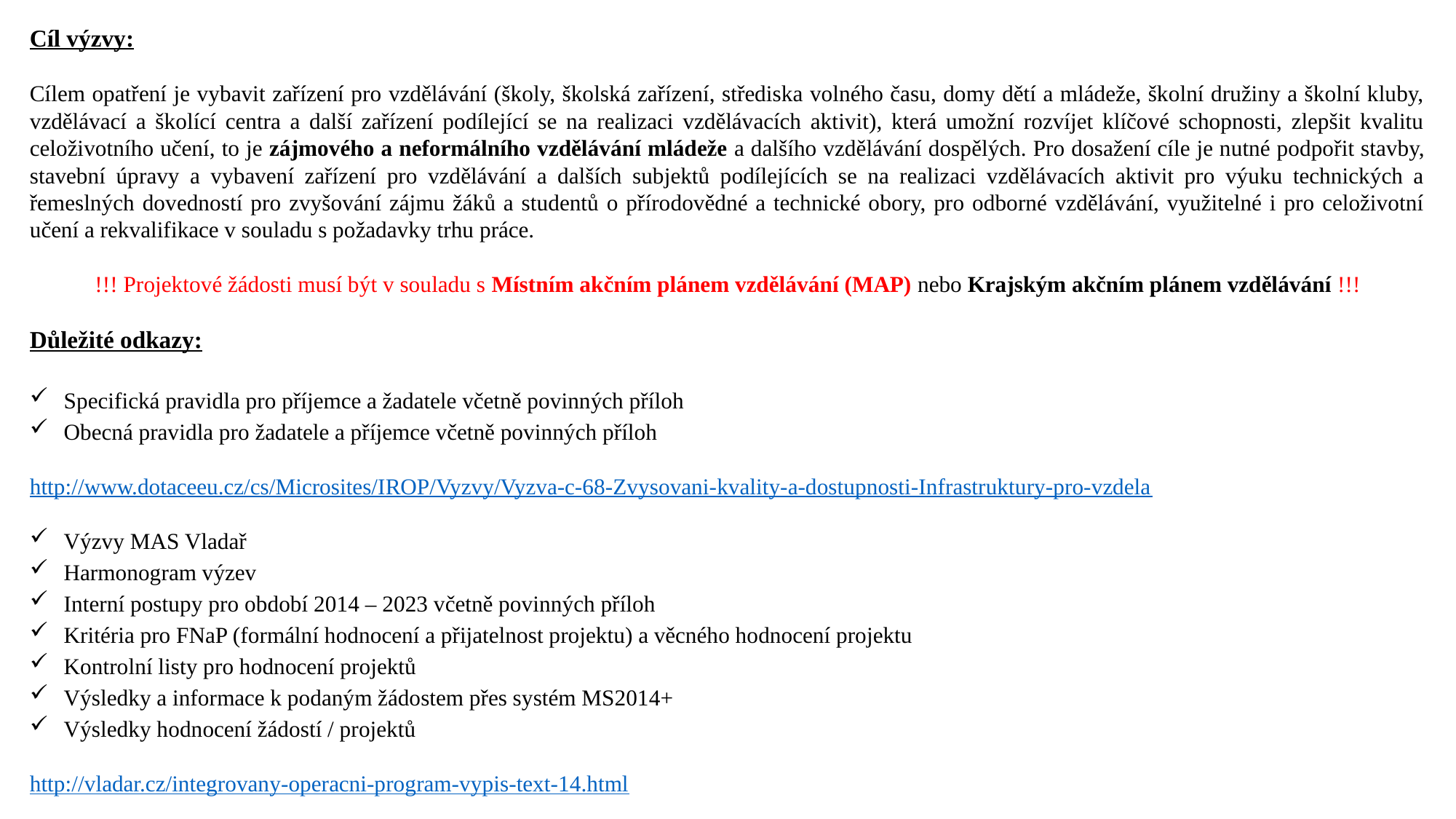

Cíl výzvy:

Cílem opatření je vybavit zařízení pro vzdělávání (školy, školská zařízení, střediska volného času, domy dětí a mládeže, školní družiny a školní kluby, vzdělávací a školící centra a další zařízení podílející se na realizaci vzdělávacích aktivit), která umožní rozvíjet klíčové schopnosti, zlepšit kvalitu celoživotního učení, to je zájmového a neformálního vzdělávání mládeže a dalšího vzdělávání dospělých. Pro dosažení cíle je nutné podpořit stavby, stavební úpravy a vybavení zařízení pro vzdělávání a dalších subjektů podílejících se na realizaci vzdělávacích aktivit pro výuku technických a řemeslných dovedností pro zvyšování zájmu žáků a studentů o přírodovědné a technické obory, pro odborné vzdělávání, využitelné i pro celoživotní učení a rekvalifikace v souladu s požadavky trhu práce.

!!! Projektové žádosti musí být v souladu s Místním akčním plánem vzdělávání (MAP) nebo Krajským akčním plánem vzdělávání !!!

Důležité odkazy:

Specifická pravidla pro příjemce a žadatele včetně povinných příloh
Obecná pravidla pro žadatele a příjemce včetně povinných příloh

http://www.dotaceeu.cz/cs/Microsites/IROP/Vyzvy/Vyzva-c-68-Zvysovani-kvality-a-dostupnosti-Infrastruktury-pro-vzdela

Výzvy MAS Vladař
Harmonogram výzev
Interní postupy pro období 2014 – 2023 včetně povinných příloh
Kritéria pro FNaP (formální hodnocení a přijatelnost projektu) a věcného hodnocení projektu
Kontrolní listy pro hodnocení projektů
Výsledky a informace k podaným žádostem přes systém MS2014+
Výsledky hodnocení žádostí / projektů

http://vladar.cz/integrovany-operacni-program-vypis-text-14.html